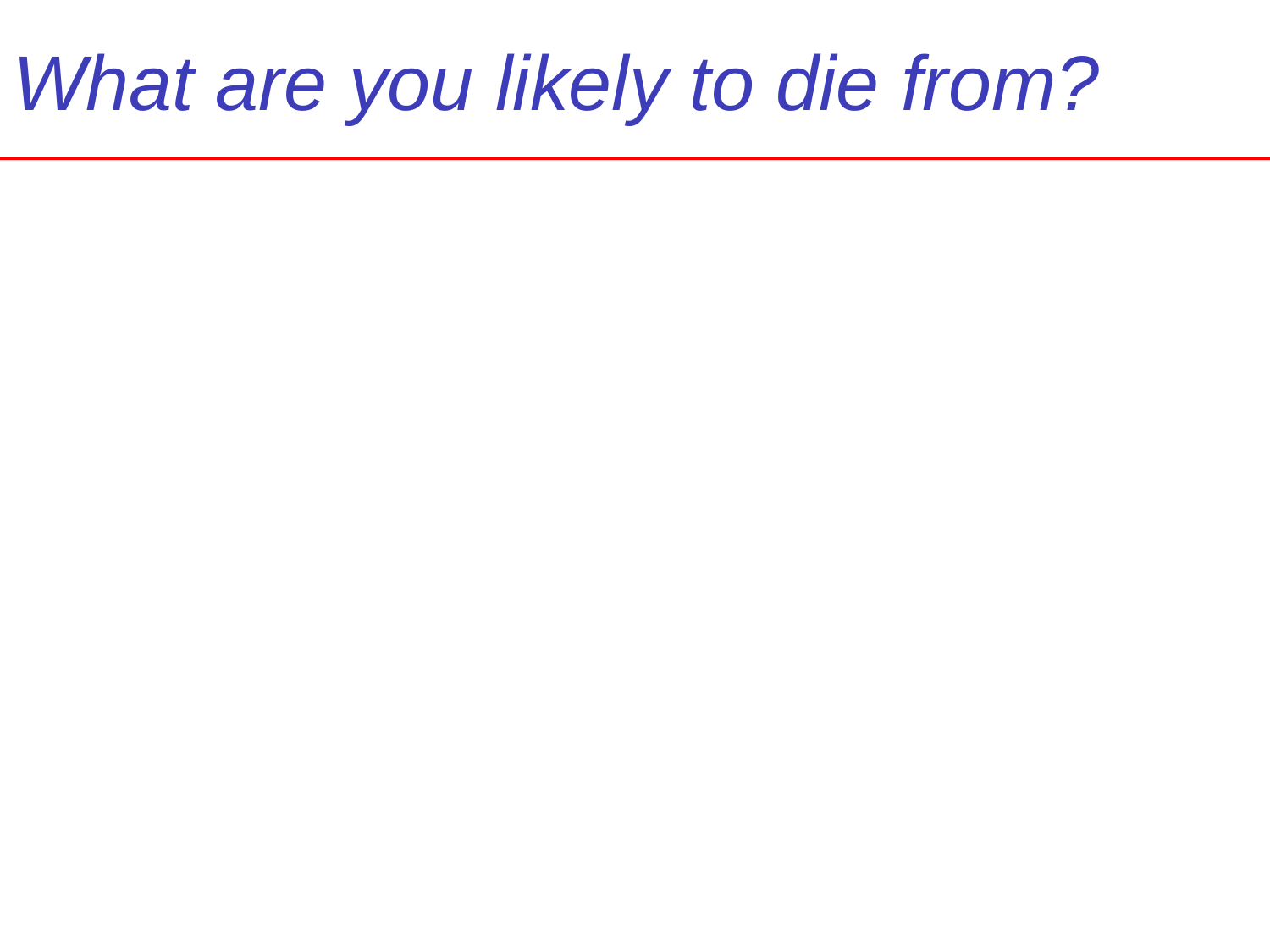

# What are you likely to die from?

### Chart

| Category |
|---|